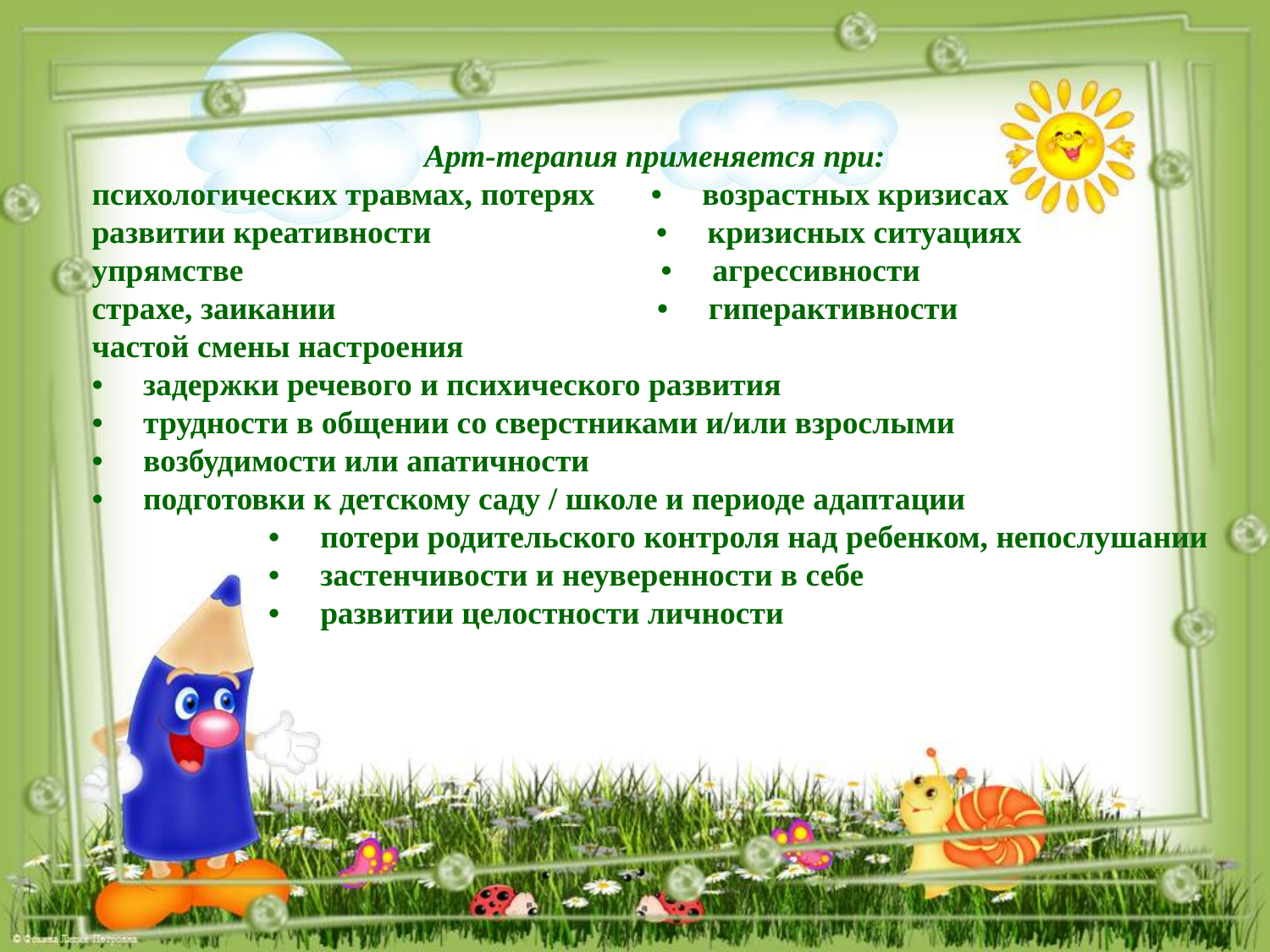

Арт-терапия применяется при:
психологических травмах, потерях       •     возрастных кризисах
развитии креативности                            •     кризисных ситуациях
упрямстве                                                    •     агрессивности
страхе, заикании                                        •     гиперактивности
частой смены настроения
•     задержки речевого и психического развития
•     трудности в общении со сверстниками и/или взрослыми
•     возбудимости или апатичности
•     подготовки к детскому саду / школе и периоде адаптации
                      •     потери родительского контроля над ребенком, непослушании
                      •     застенчивости и неуверенности в себе
                      •     развитии целостности личности